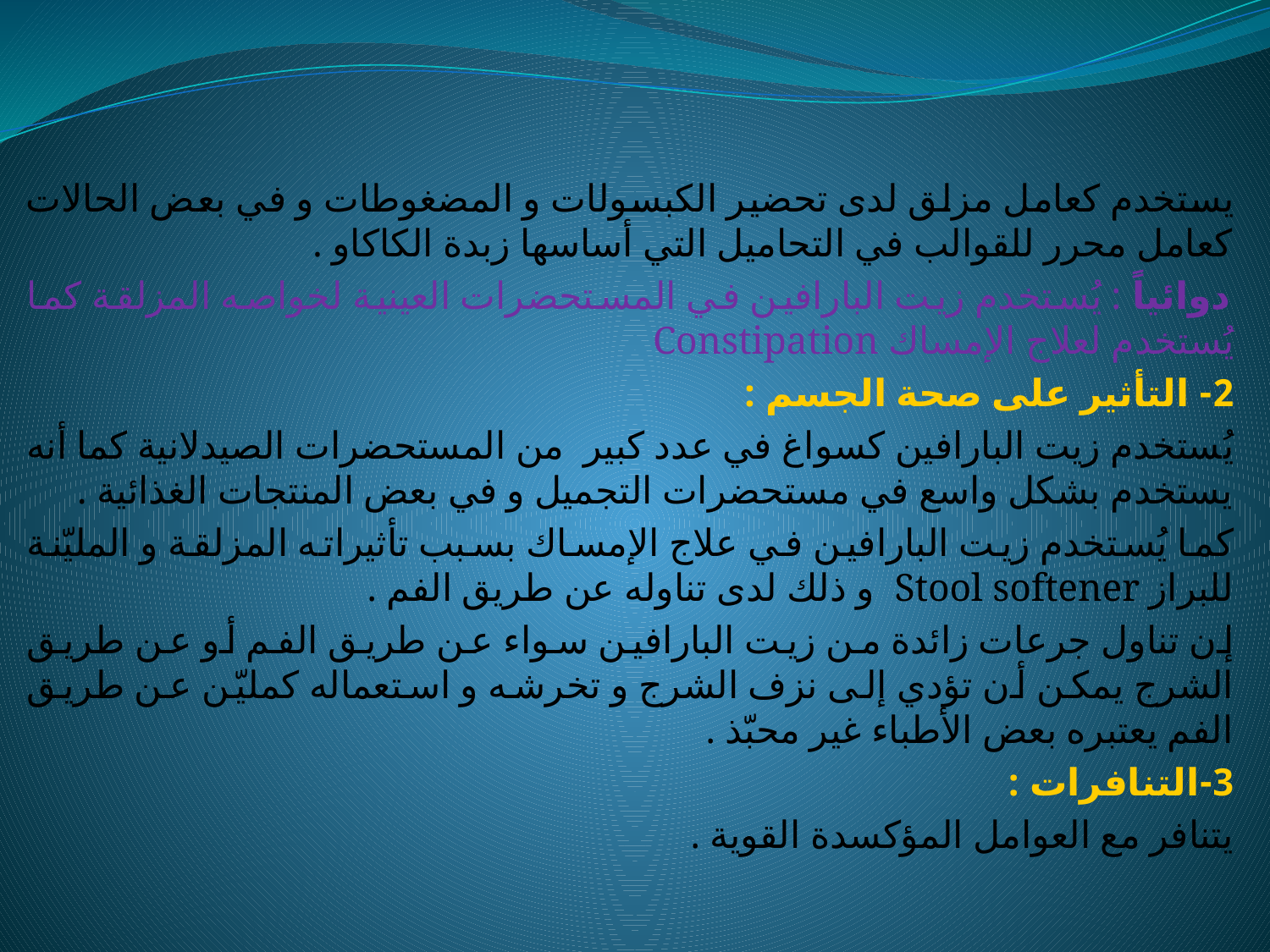

يستخدم كعامل مزلق لدى تحضير الكبسولات و المضغوطات و في بعض الحالات كعامل محرر للقوالب في التحاميل التي أساسها زبدة الكاكاو .
دوائياً : يُستخدم زيت البارافين في المستحضرات العينية لخواصه المزلقة كما يُستخدم لعلاج الإمساك Constipation
2- التأثير على صحة الجسم :
يُستخدم زيت البارافين كسواغ في عدد كبير  من المستحضرات الصيدلانية كما أنه يستخدم بشكل واسع في مستحضرات التجميل و في بعض المنتجات الغذائية .
كما يُستخدم زيت البارافين في علاج الإمساك بسبب تأثيراته المزلقة و المليّنة للبراز Stool softener  و ذلك لدى تناوله عن طريق الفم .
إن تناول جرعات زائدة من زيت البارافين سواء عن طريق الفم أو عن طريق الشرج يمكن أن تؤدي إلى نزف الشرج و تخرشه و استعماله كمليّن عن طريق الفم يعتبره بعض الأطباء غير محبّذ .
3-التنافرات :
يتنافر مع العوامل المؤكسدة القوية .